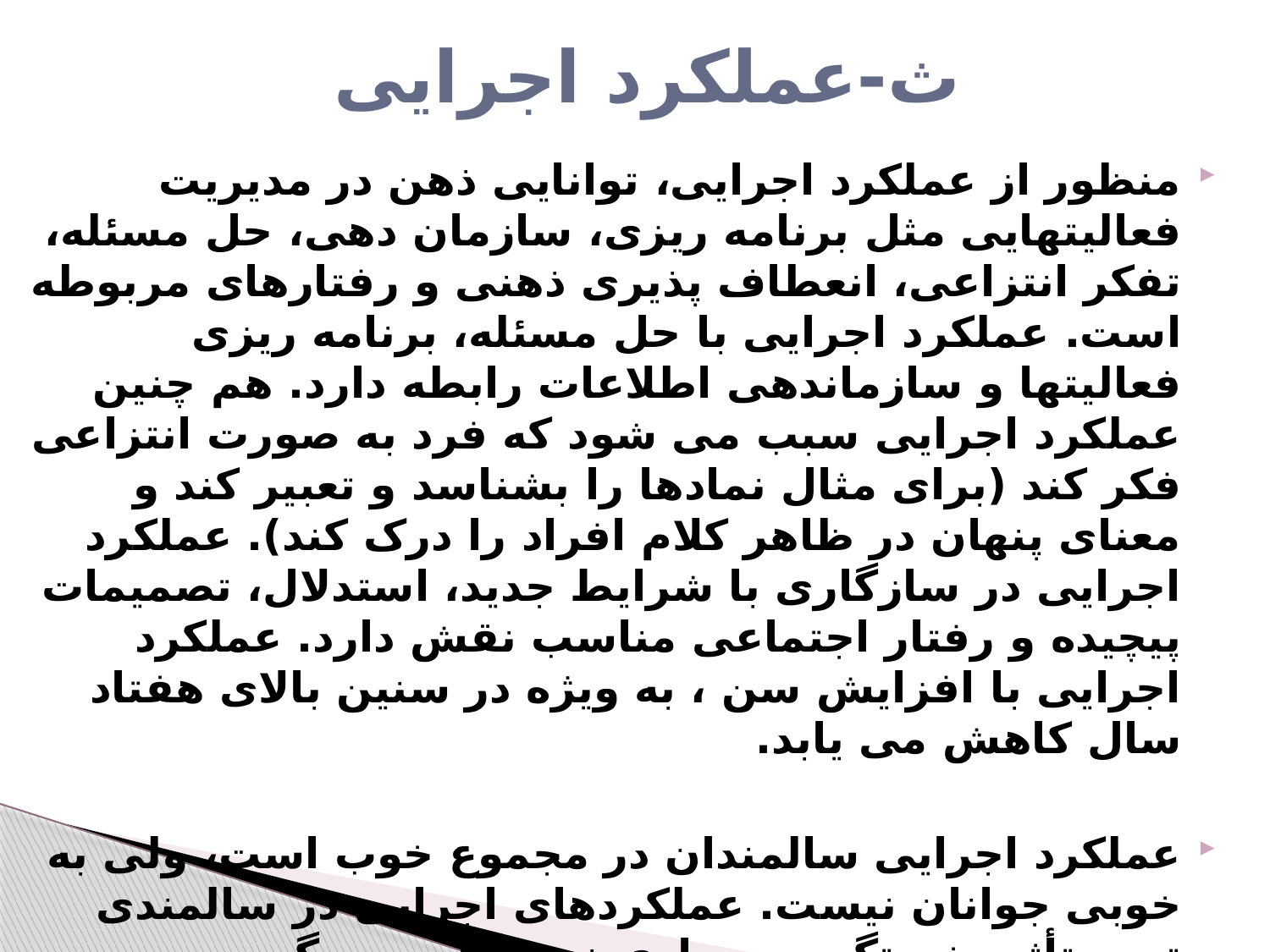

# ث-عملکرد اجرایی
منظور از عملکرد اجرایی، توانایی ذهن در مدیریت فعالیتهایی مثل برنامه ریزی، سازمان دهی، حل مسئله، تفکر انتزاعی، انعطاف پذیری ذهنی و رفتارهای مربوطه است. عملکرد اجرایی با حل مسئله، برنامه ریزی فعالیتها و سازماندهی اطلاعات رابطه دارد. هم چنین عملکرد اجرایی سبب می شود که فرد به صورت انتزاعی فکر کند (برای مثال نمادها را بشناسد و تعبیر کند و معنای پنهان در ظاهر کلام افراد را درک کند). عملکرد اجرایی در سازگاری با شرایط جدید، استدلال، تصمیمات پیچیده و رفتار اجتماعی مناسب نقش دارد. عملکرد اجرایی با افزایش سن ، به ویژه در سنین بالای هفتاد سال کاهش می یابد.

عملکرد اجرایی سالمندان در مجموع خوب است، ولی به خوبی جوانان نیست. عملکردهای اجرایی در سالمندی تحت تأثیر خستگی و بیماری نیز قرار  می گیرد.